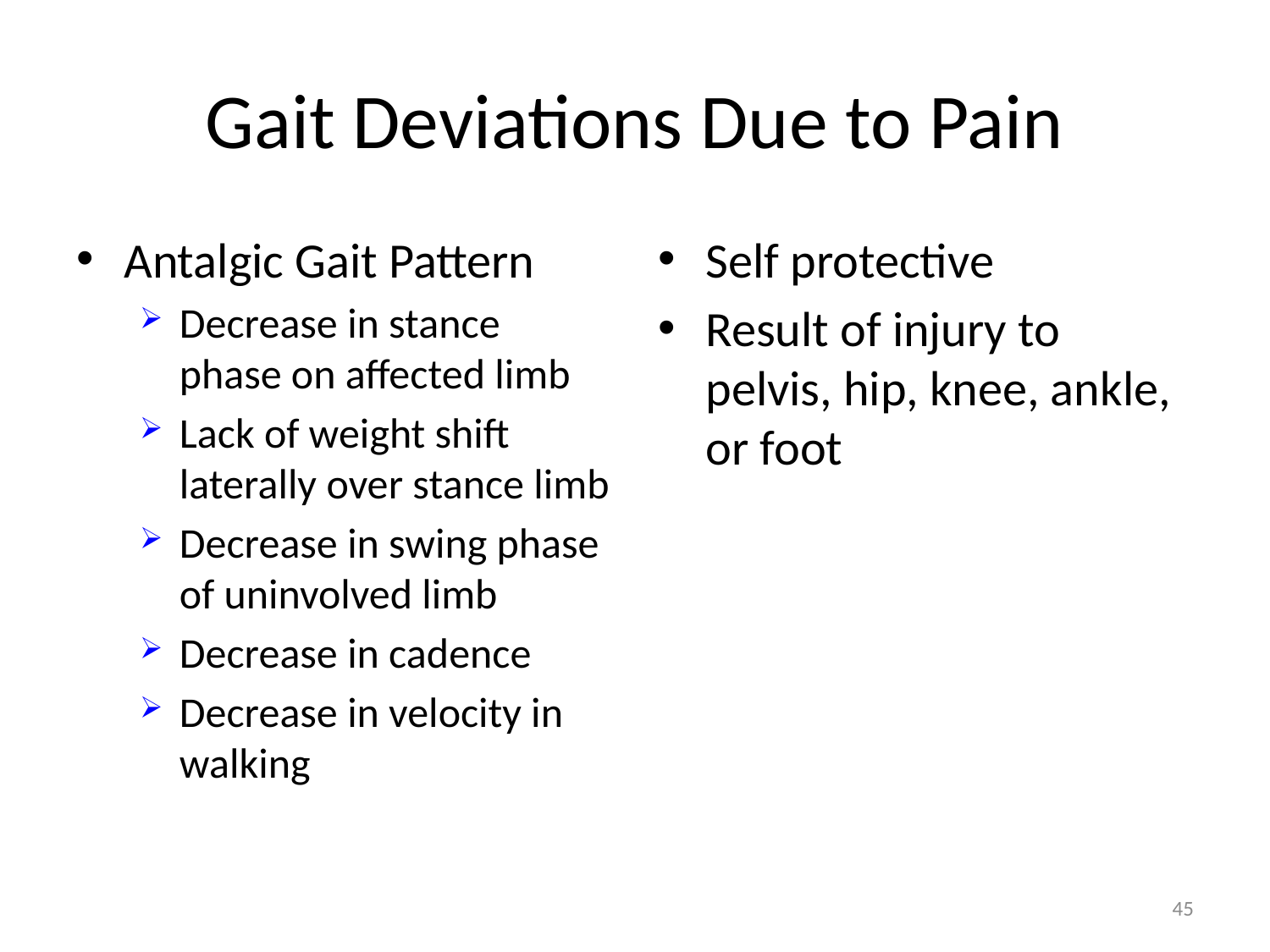

# Gait Deviations Due to Pain
Antalgic Gait Pattern
Decrease in stance phase on affected limb
Lack of weight shift laterally over stance limb
Decrease in swing phase of uninvolved limb
Decrease in cadence
Decrease in velocity in walking

Self protective
Result of injury to pelvis, hip, knee, ankle, or foot

45